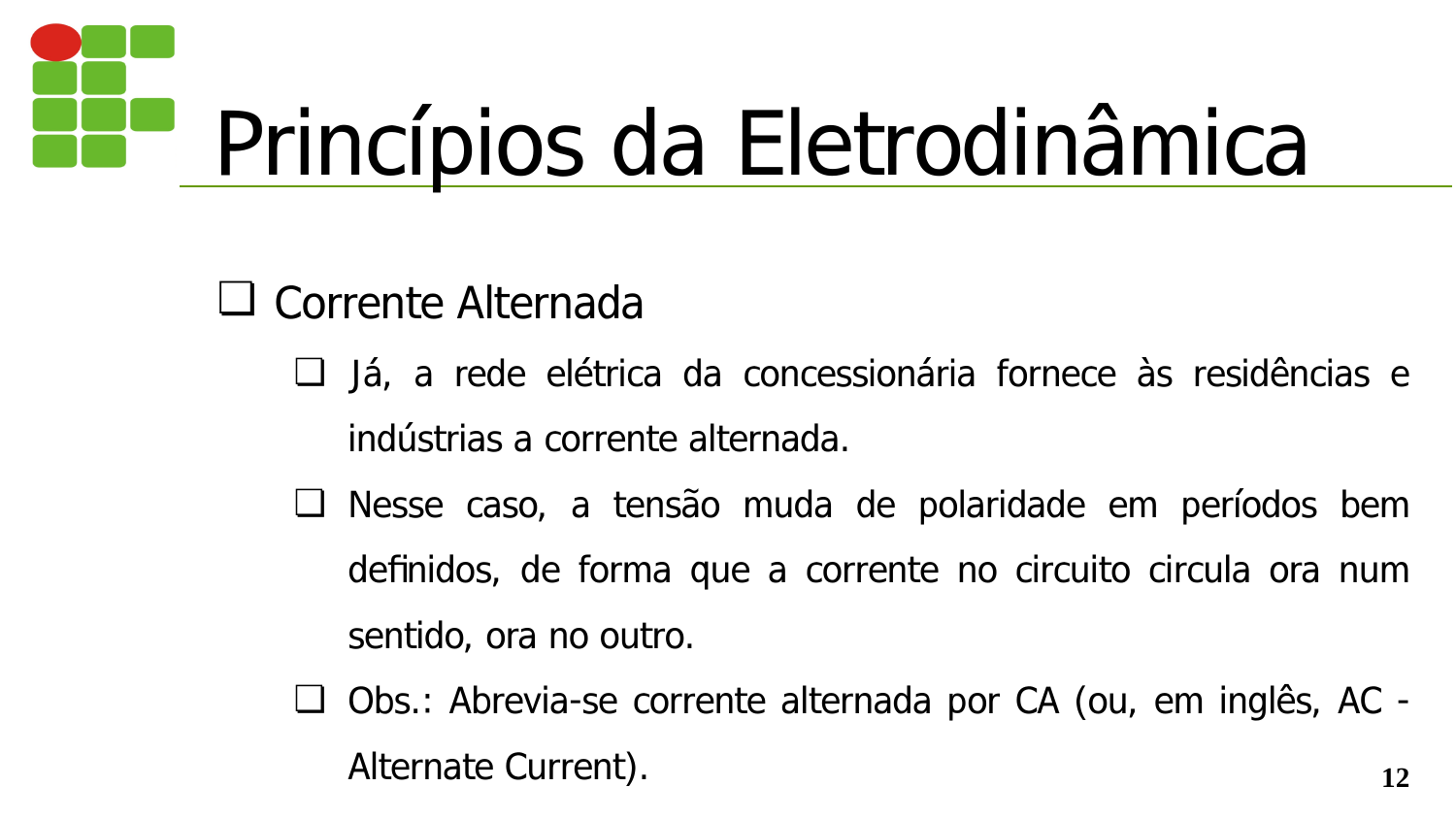

# Princípios da Eletrodinâmica
Corrente Alternada
Já, a rede elétrica da concessionária fornece às residências e indústrias a corrente alternada.
Nesse caso, a tensão muda de polaridade em períodos bem definidos, de forma que a corrente no circuito circula ora num sentido, ora no outro.
Obs.: Abrevia-se corrente alternada por CA (ou, em inglês, AC - Alternate Current).
12